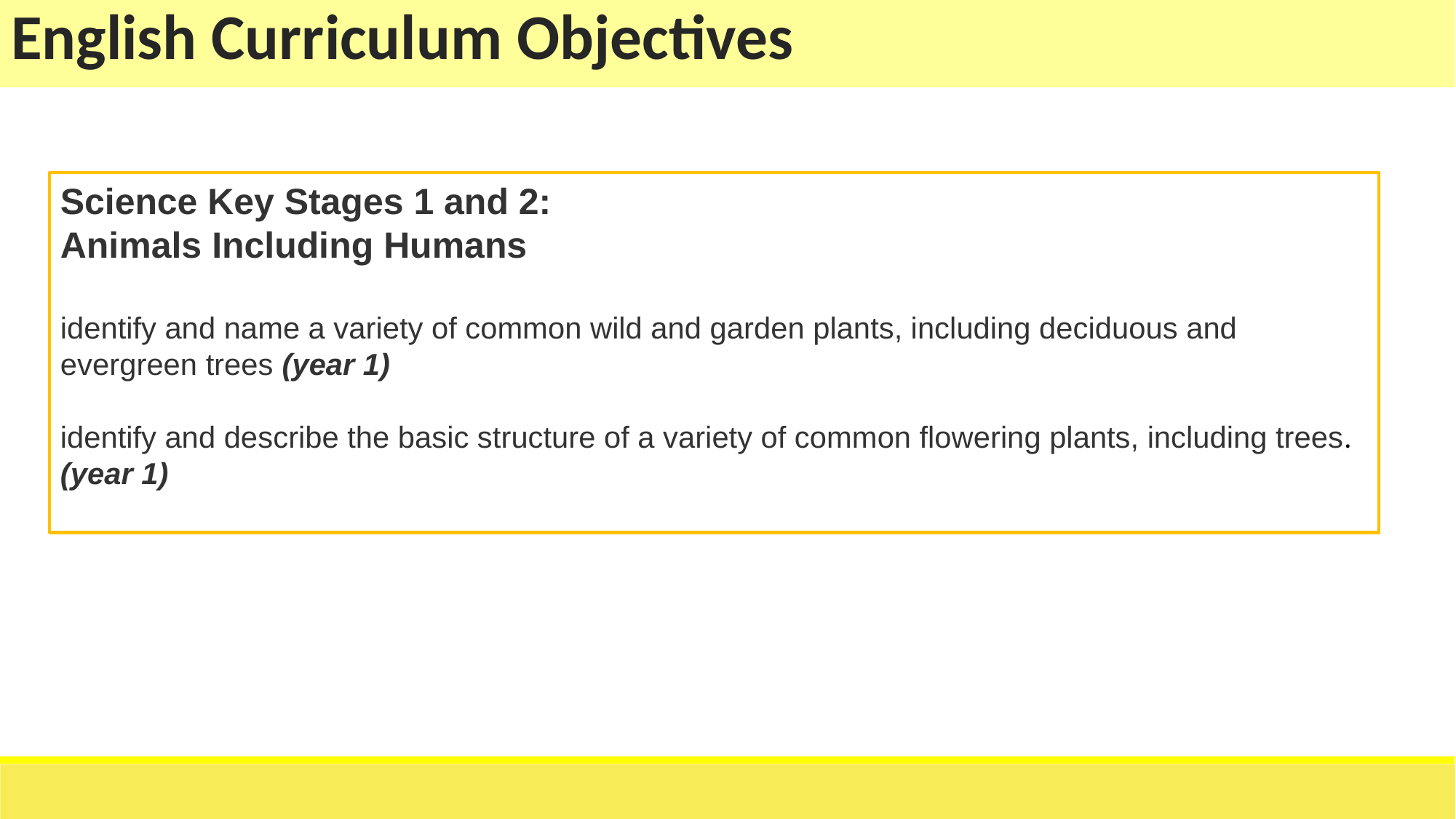

| English Curriculum Objectives |
| --- |
Science Key Stages 1 and 2:
Animals Including Humans

identify and name a variety of common wild and garden plants, including deciduous and evergreen trees (year 1)

identify and describe the basic structure of a variety of common flowering plants, including trees. (year 1)